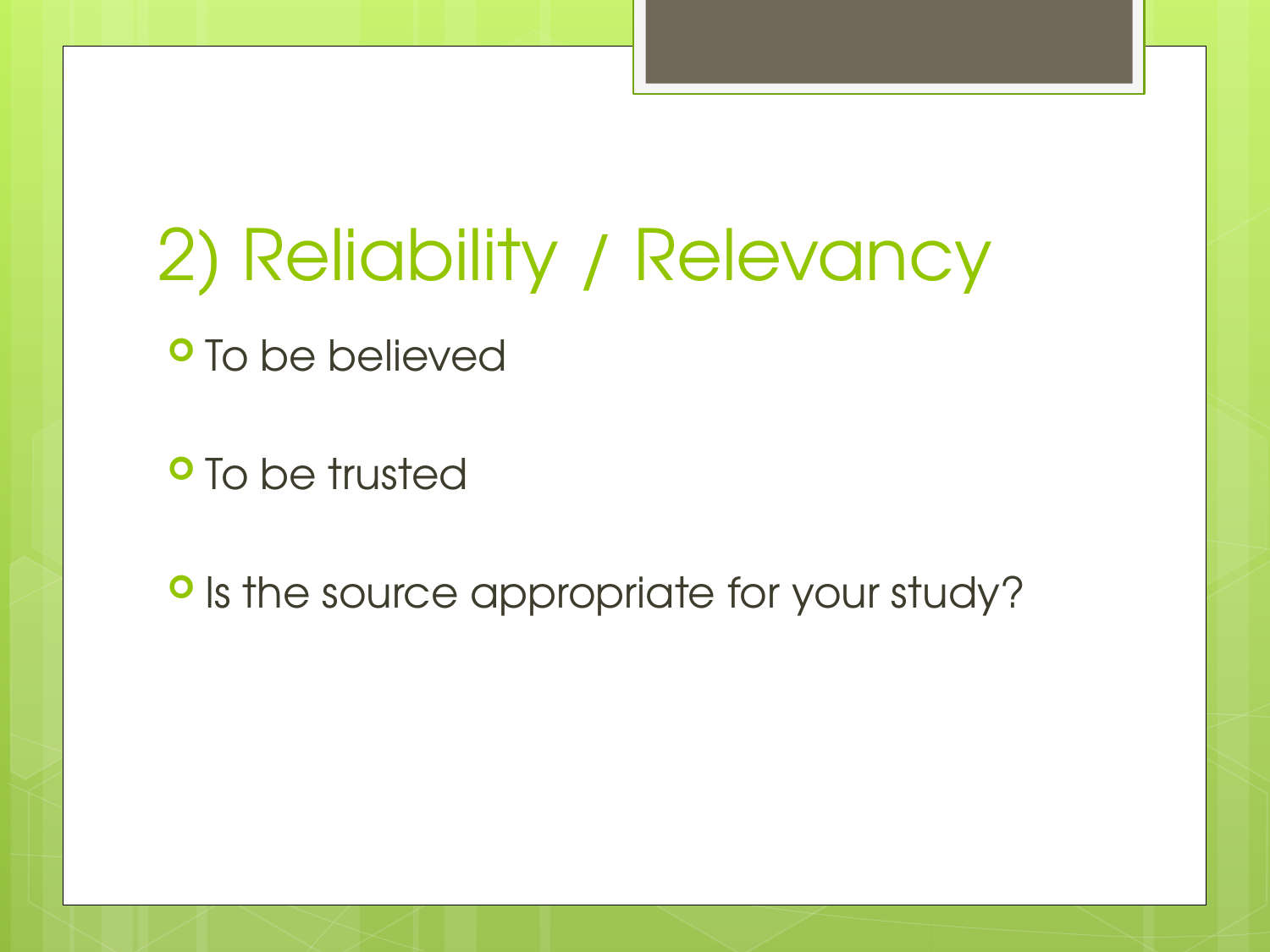

# 2) Reliability / Relevancy
To be believed

To be trusted

Is the source appropriate for your study?